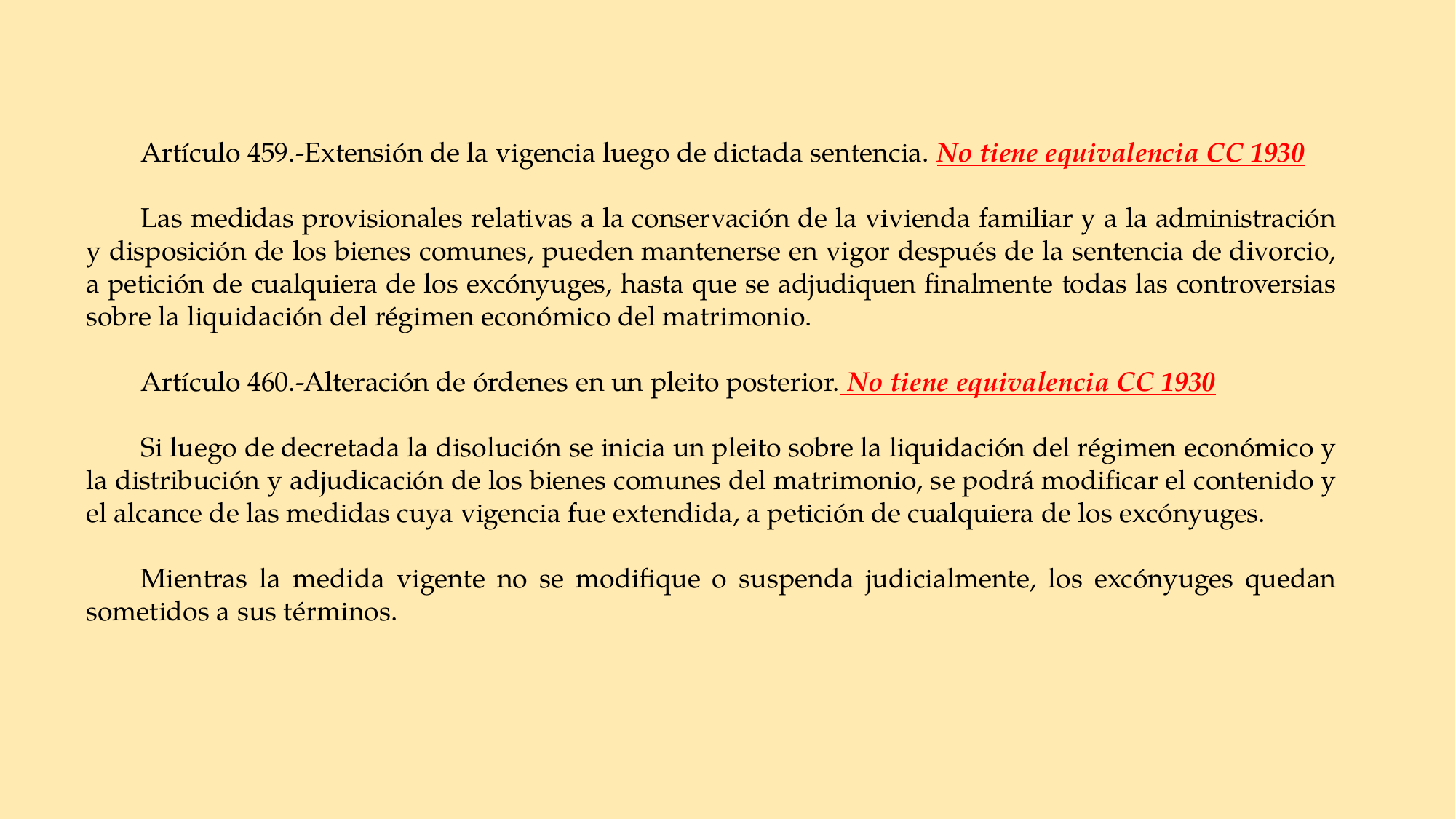

Artículo 459.-Extensión de la vigencia luego de dictada sentencia. No tiene equivalencia CC 1930

Las medidas provisionales relativas a la conservación de la vivienda familiar y a la administración y disposición de los bienes comunes, pueden mantenerse en vigor después de la sentencia de divorcio, a petición de cualquiera de los excónyuges, hasta que se adjudiquen finalmente todas las controversias sobre la liquidación del régimen económico del matrimonio.

Artículo 460.-Alteración de órdenes en un pleito posterior. No tiene equivalencia CC 1930

Si luego de decretada la disolución se inicia un pleito sobre la liquidación del régimen económico y la distribución y adjudicación de los bienes comunes del matrimonio, se podrá modificar el contenido y el alcance de las medidas cuya vigencia fue extendida, a petición de cualquiera de los excónyuges.

Mientras la medida vigente no se modifique o suspenda judicialmente, los excónyuges quedan sometidos a sus términos.